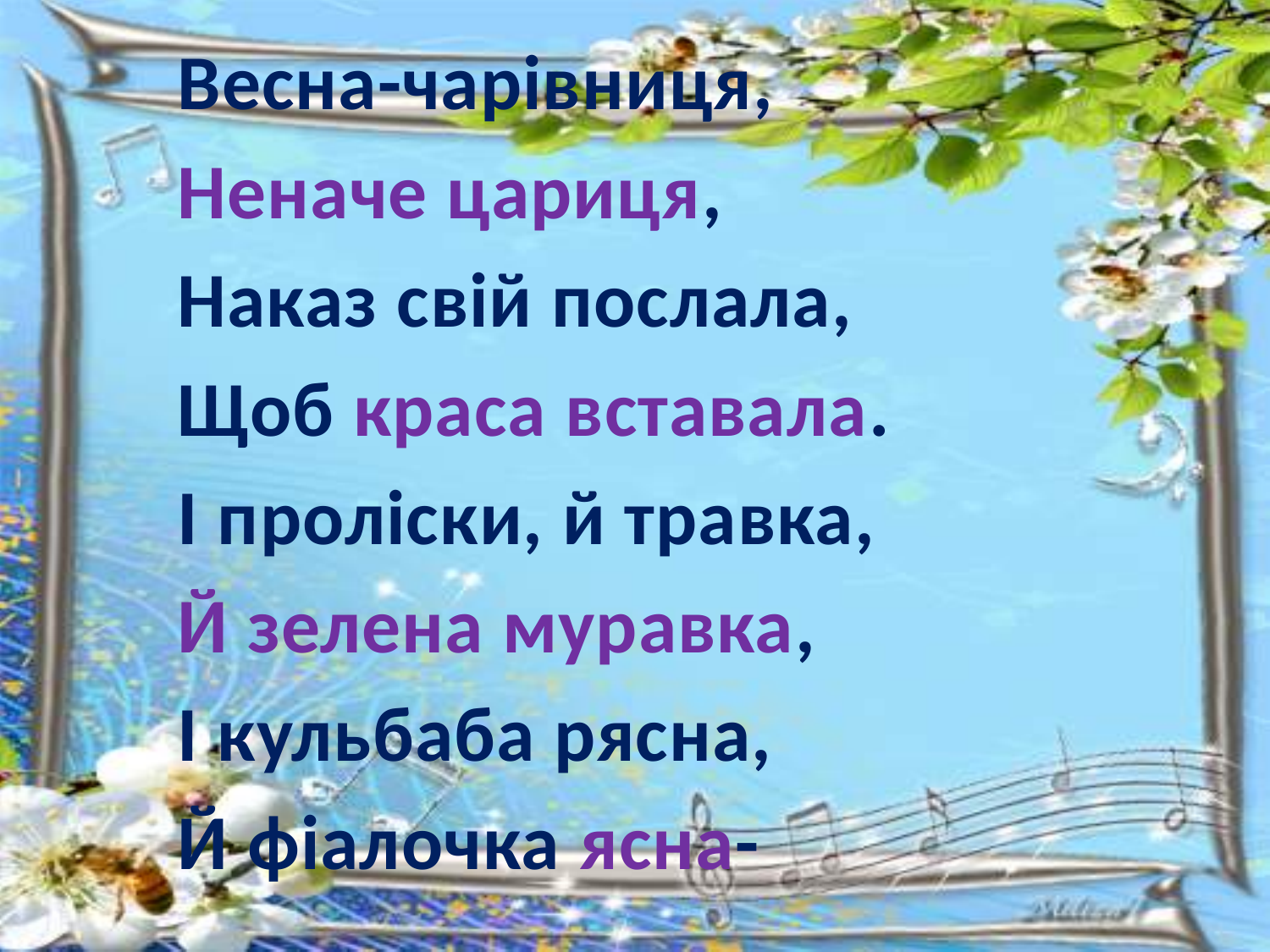

#
Весна-чарівниця,
Неначе цариця,
Наказ свій послала,
Щоб краса вставала.
І проліски, й травка,
Й зелена муравка,
І кульбаба рясна,
Й фіалочка ясна-